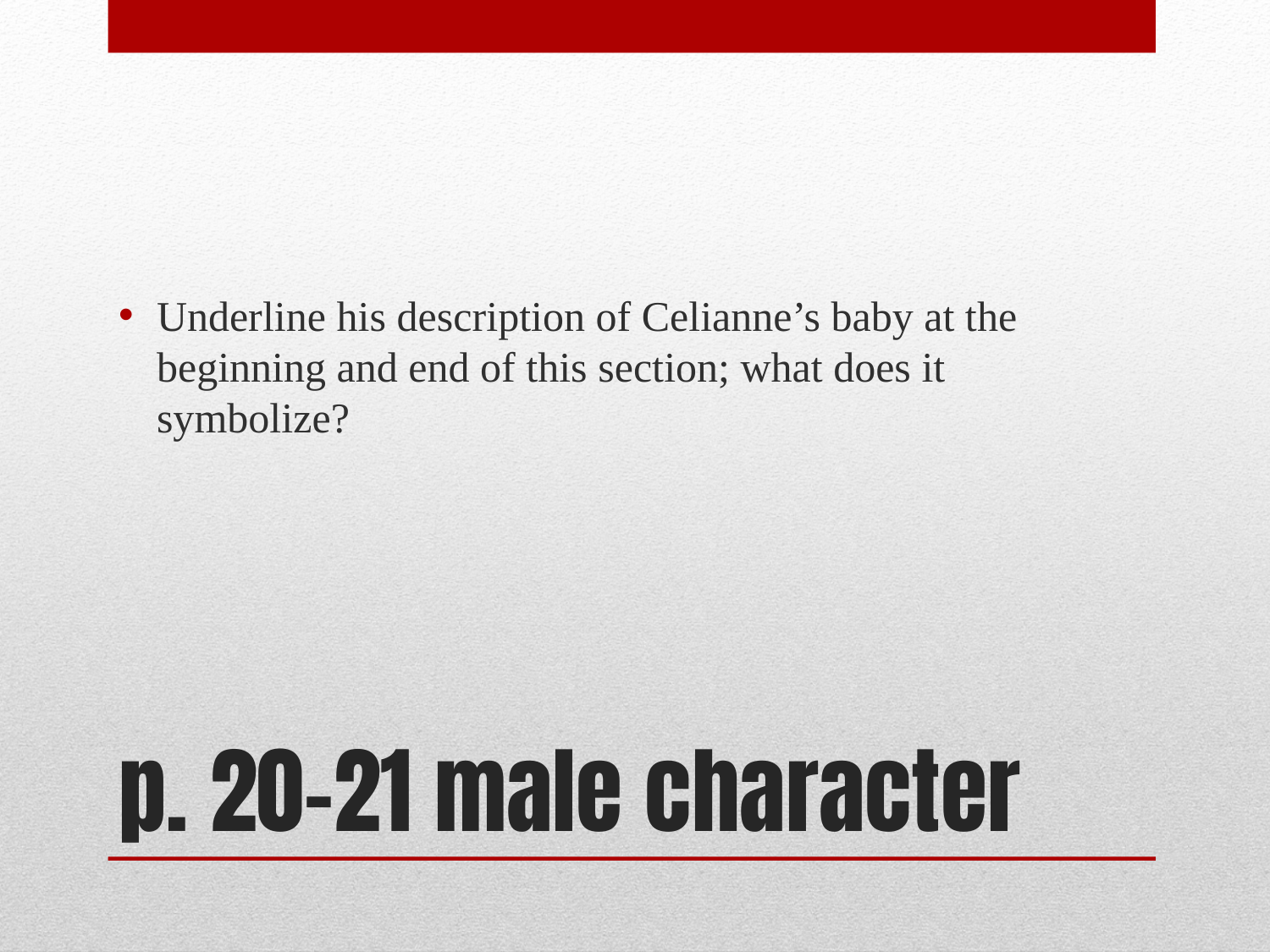

Underline his description of Celianne’s baby at the beginning and end of this section; what does it symbolize?
# p. 20-21 male character